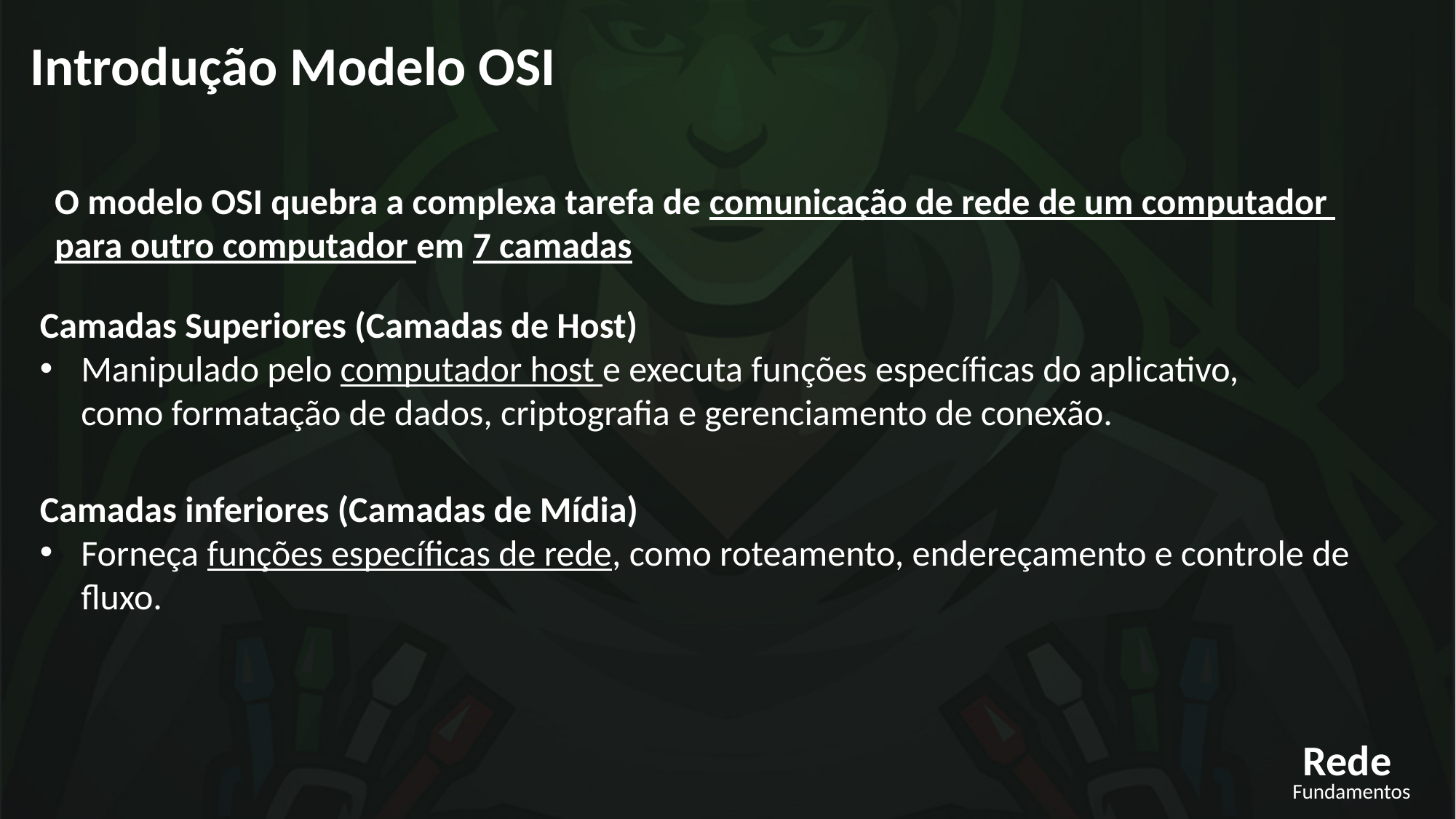

Introdução Modelo OSI
O modelo OSI quebra a complexa tarefa de comunicação de rede de um computador
para outro computador em 7 camadas
Camadas Superiores (Camadas de Host)
Manipulado pelo computador host e executa funções específicas do aplicativo, como formatação de dados, criptografia e gerenciamento de conexão.
Camadas inferiores (Camadas de Mídia)
Forneça funções específicas de rede, como roteamento, endereçamento e controle de fluxo.
Rede
Fundamentos